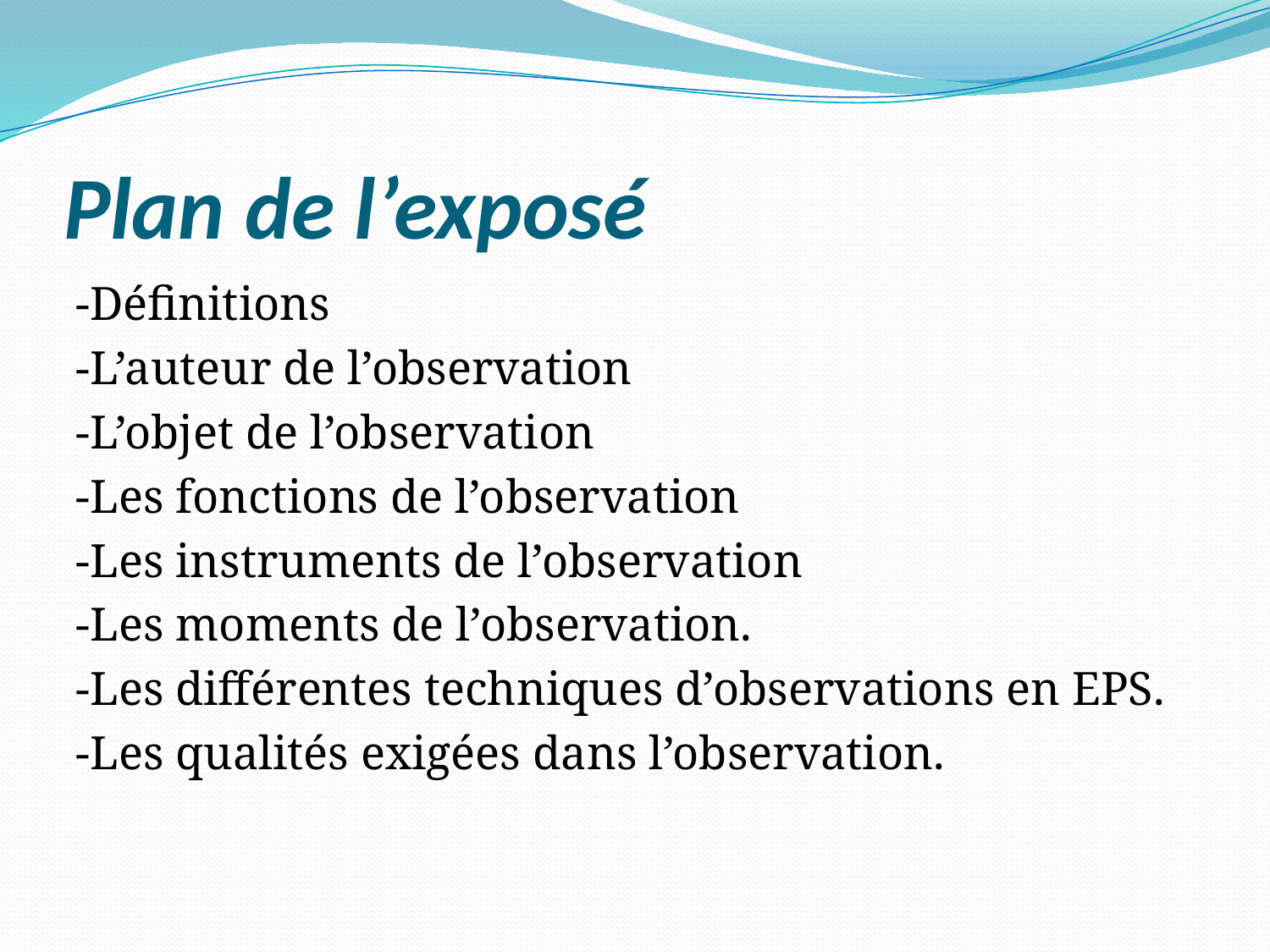

# Plan de l’exposé
-Définitions
-L’auteur de l’observation
-L’objet de l’observation
-Les fonctions de l’observation
-Les instruments de l’observation
-Les moments de l’observation.
-Les différentes techniques d’observations en EPS.
-Les qualités exigées dans l’observation.